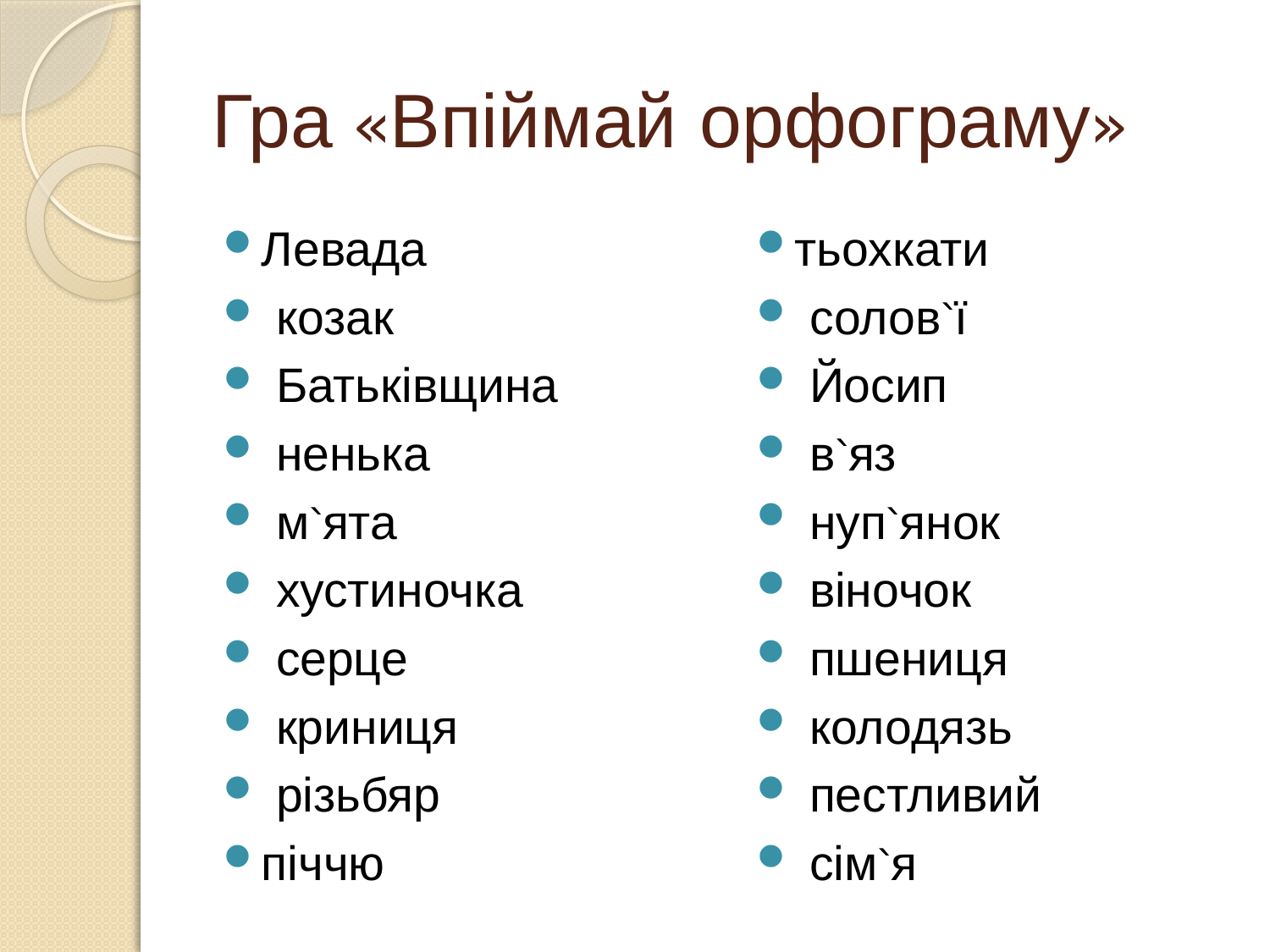

# Гра «Впіймай орфограму»
Левада
 козак
 Батьківщина
 ненька
 м`ята
 хустиночка
 серце
 криниця
 різьбяр
піччю

тьохкати
 солов`ї
 Йосип
 в`яз
 нуп`янок
 віночок
 пшениця
 колодязь
 пестливий
 сім`я